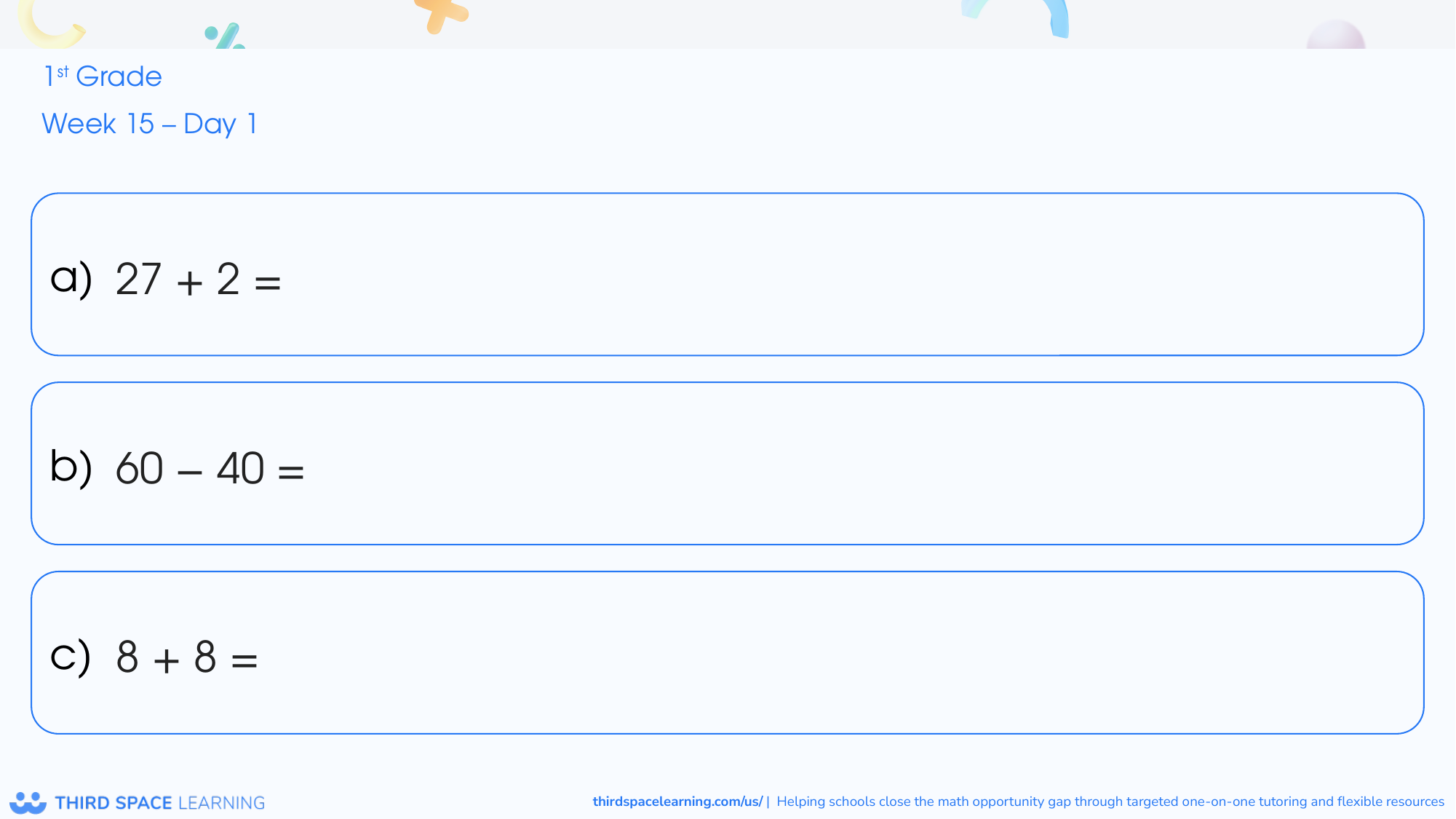

1st Grade
Week 15 – Day 1
27 + 2 =
60 − 40 =
8 + 8 =